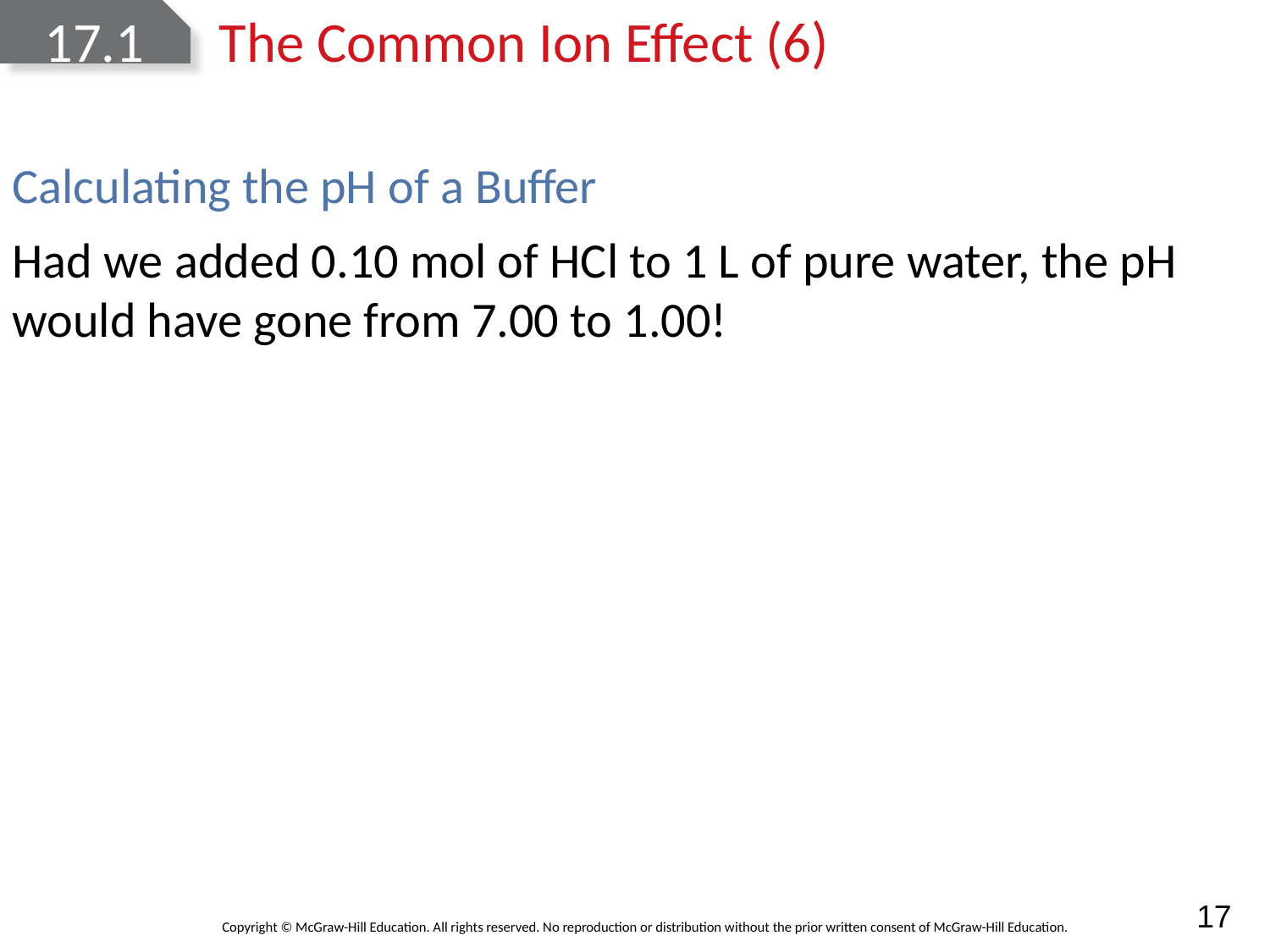

# 17.1	The Common Ion Effect (6)
Calculating the pH of a Buffer
Had we added 0.10 mol of HCl to 1 L of pure water, the pH would have gone from 7.00 to 1.00!